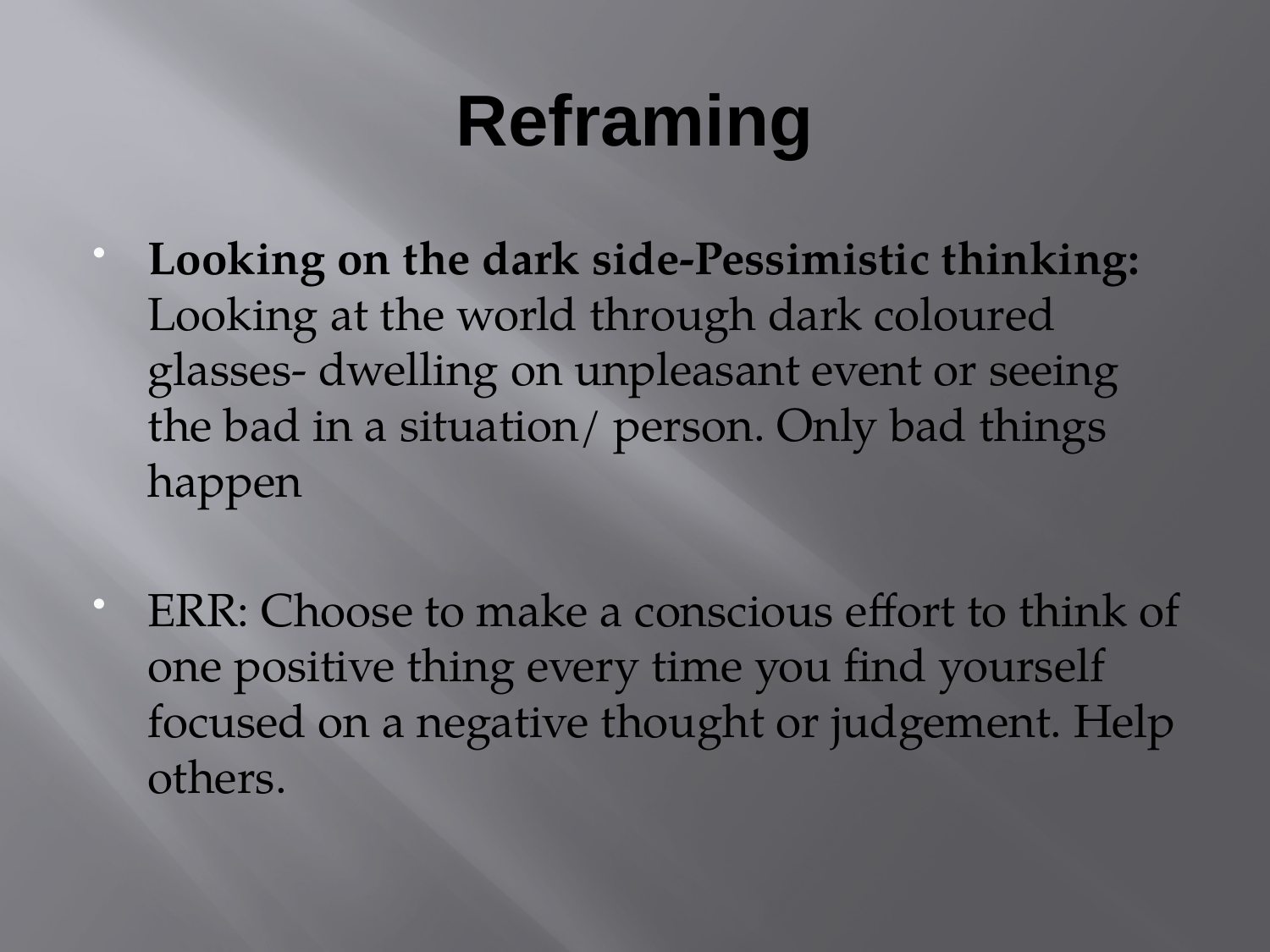

# Reframing
Looking on the dark side-Pessimistic thinking: Looking at the world through dark coloured glasses- dwelling on unpleasant event or seeing the bad in a situation/ person. Only bad things happen

ERR: Choose to make a conscious effort to think of one positive thing every time you find yourself focused on a negative thought or judgement. Help others.